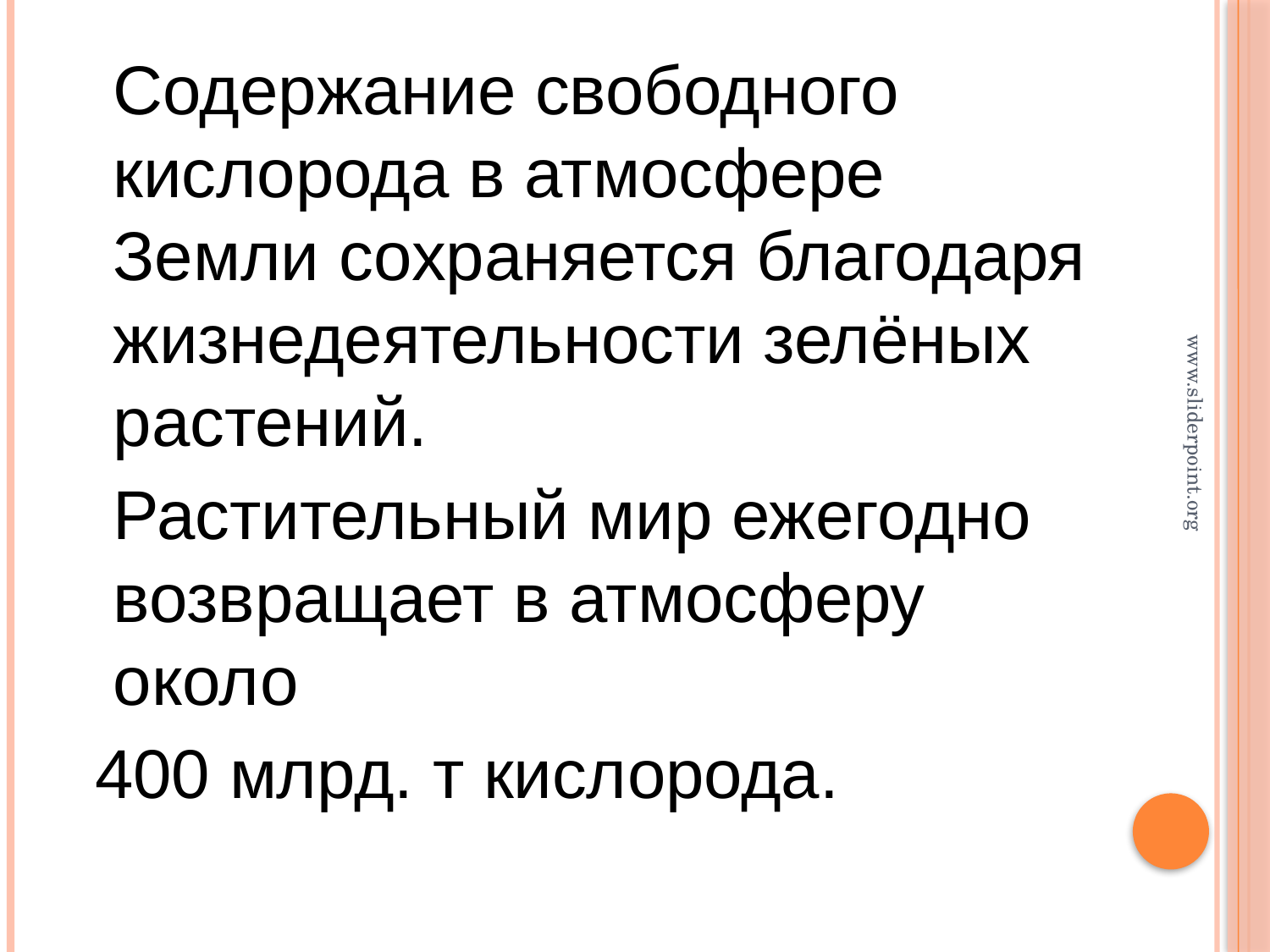

Содержание свободного кислорода в атмосфере Земли сохраняется благодаря жизнедеятельности зелёных растений.
	Растительный мир ежегодно возвращает в атмосферу около
 400 млрд. т кислорода.

www.sliderpoint.org